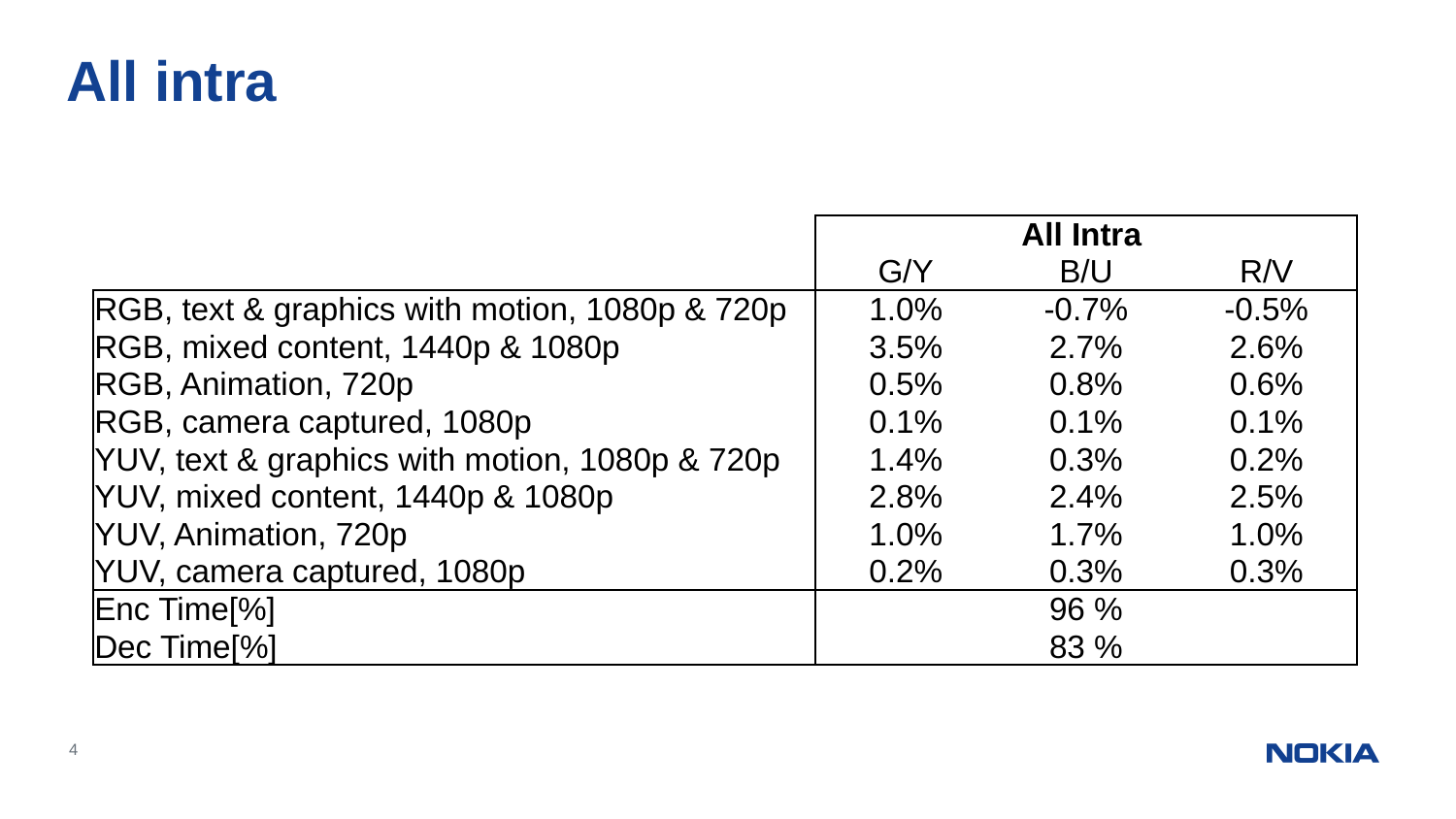

# All intra
|  | All Intra |  |  |
| --- | --- | --- | --- |
|  | G/Y | B/U | R/V |
| RGB, text & graphics with motion, 1080p & 720p | 1.0% | -0.7% | -0.5% |
| RGB, mixed content, 1440p & 1080p | 3.5% | 2.7% | 2.6% |
| RGB, Animation, 720p | 0.5% | 0.8% | 0.6% |
| RGB, camera captured, 1080p | 0.1% | 0.1% | 0.1% |
| YUV, text & graphics with motion, 1080p & 720p | 1.4% | 0.3% | 0.2% |
| YUV, mixed content, 1440p & 1080p | 2.8% | 2.4% | 2.5% |
| YUV, Animation, 720p | 1.0% | 1.7% | 1.0% |
| YUV, camera captured, 1080p | 0.2% | 0.3% | 0.3% |
| Enc Time[%] | 96 % |  |  |
| Dec Time[%] | 83 % |  |  |